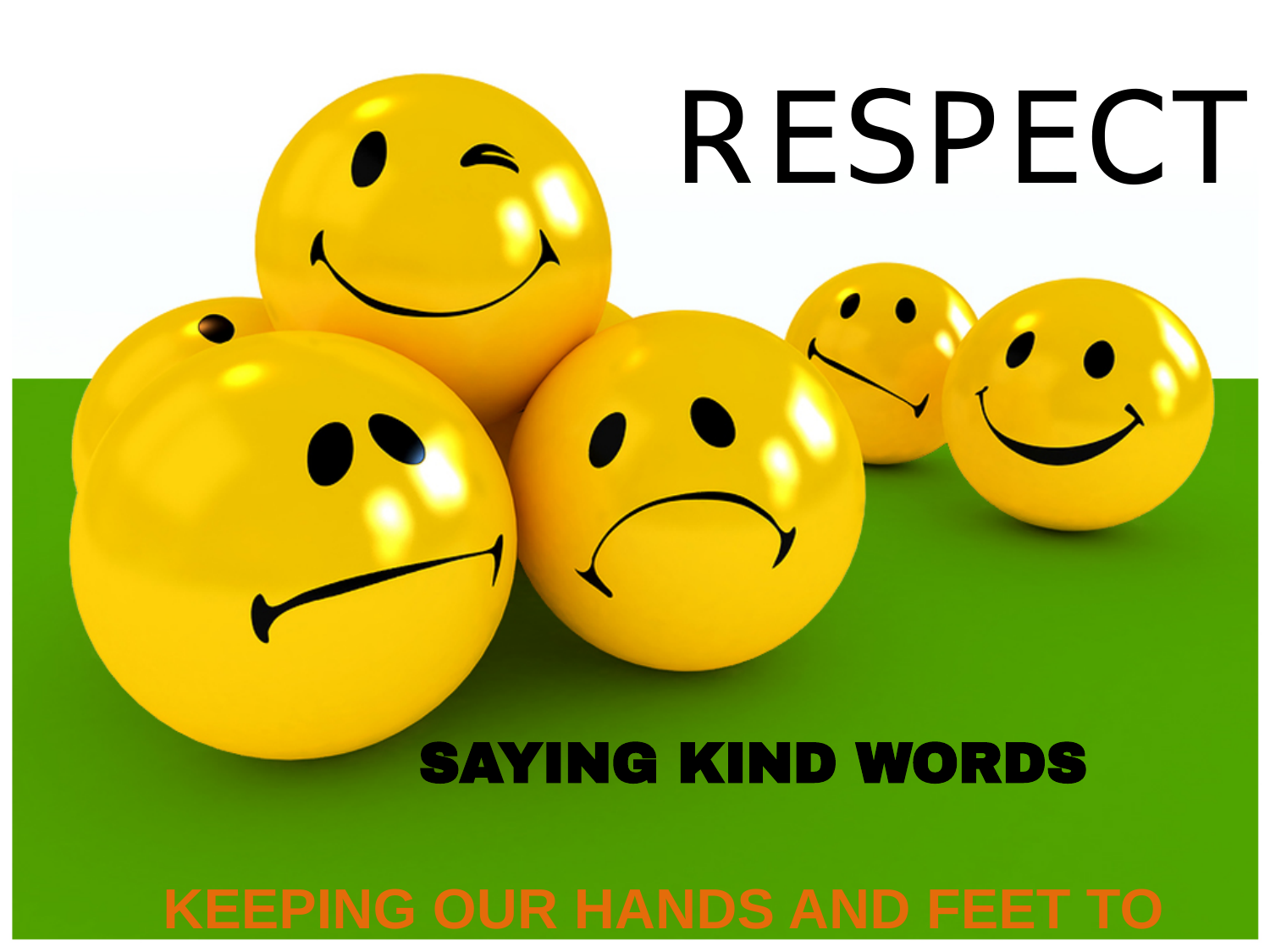

# RESPECT
                      SAYING KIND WORDS
 KEEPING OUR HANDS AND FEET TO OURSELVES